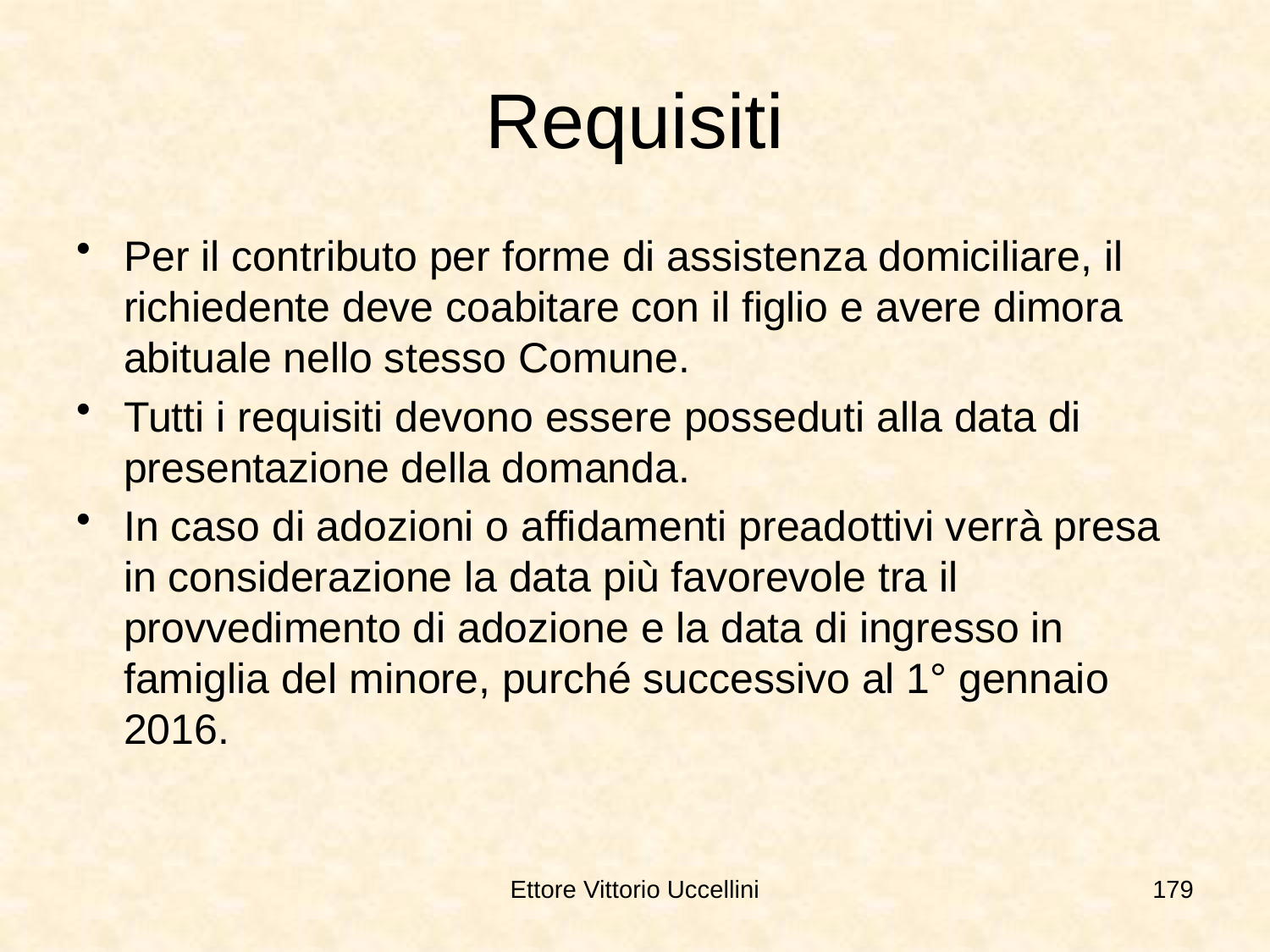

# Requisiti
Per il contributo per forme di assistenza domiciliare, il richiedente deve coabitare con il figlio e avere dimora abituale nello stesso Comune.
Tutti i requisiti devono essere posseduti alla data di presentazione della domanda.
In caso di adozioni o affidamenti preadottivi verrà presa in considerazione la data più favorevole tra il provvedimento di adozione e la data di ingresso in famiglia del minore, purché successivo al 1° gennaio 2016.

Ettore Vittorio Uccellini
179